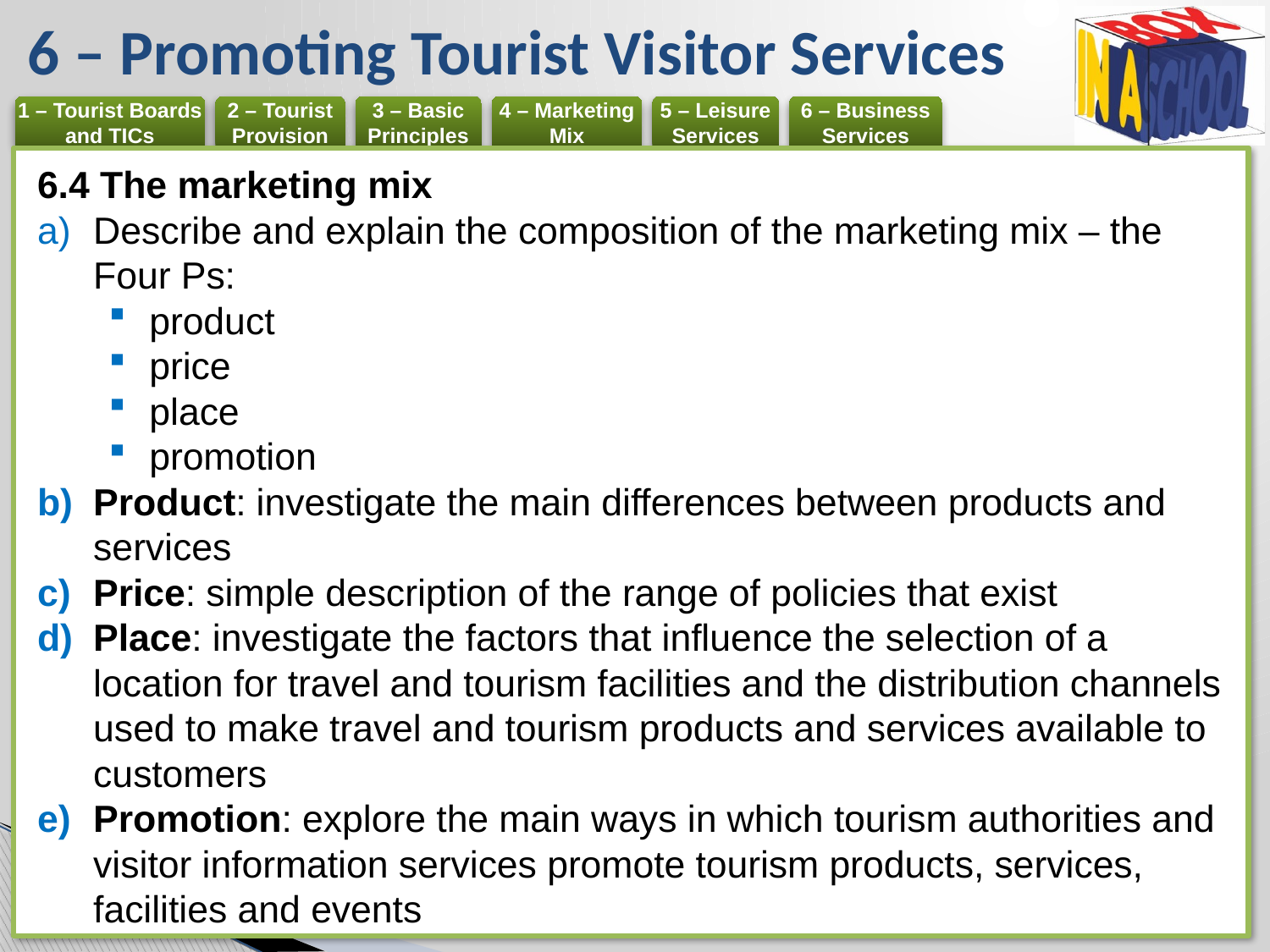

# 6 – Promoting Tourist Visitor Services
6.4 The marketing mix
Describe and explain the composition of the marketing mix – the Four Ps:
product
price
place
promotion
Product: investigate the main differences between products and services
Price: simple description of the range of policies that exist
Place: investigate the factors that influence the selection of a location for travel and tourism facilities and the distribution channels used to make travel and tourism products and services available to customers
Promotion: explore the main ways in which tourism authorities and visitor information services promote tourism products, services, facilities and events